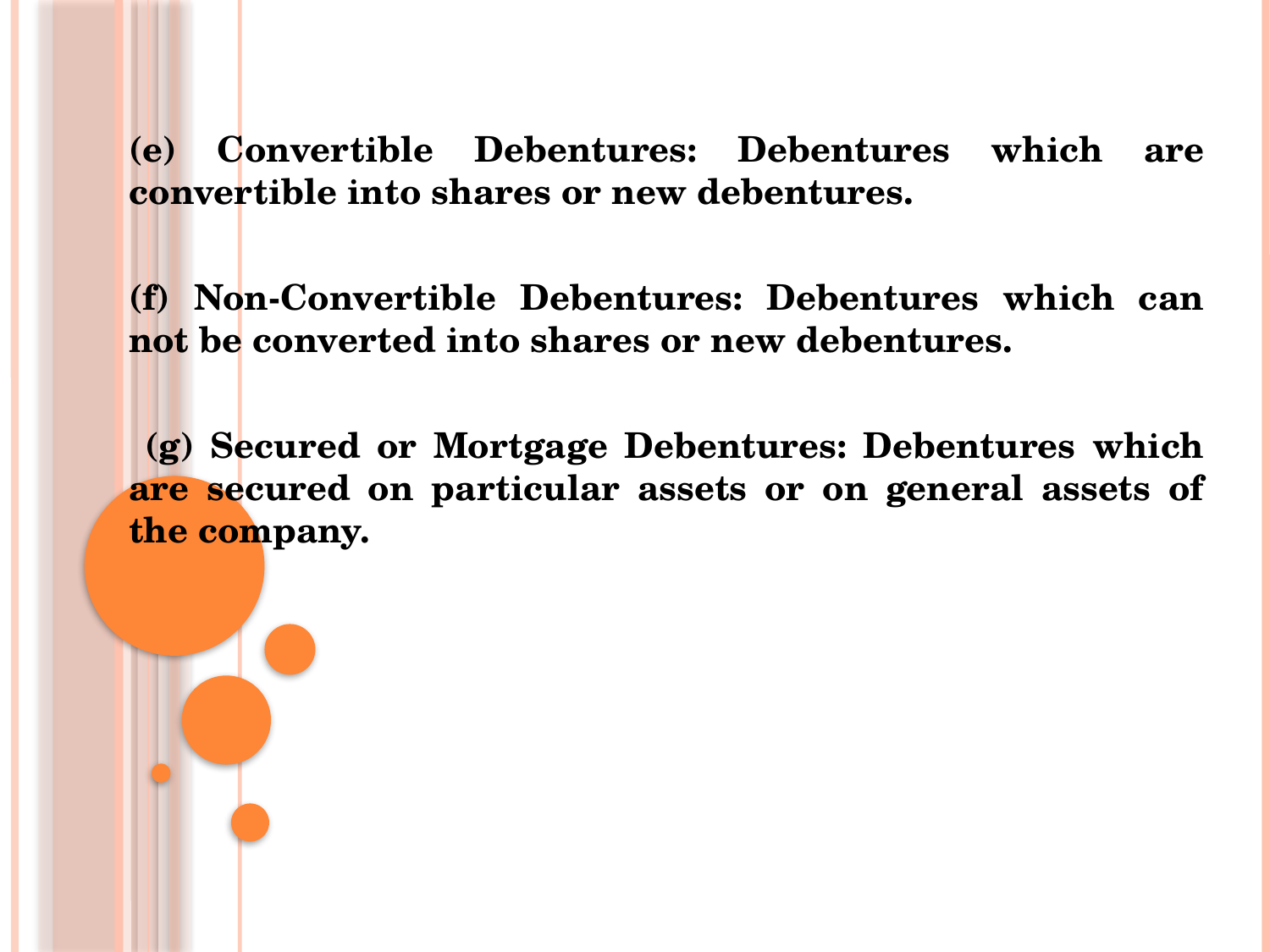

#

(e) Convertible Debentures: Debentures which are convertible into shares or new debentures.

(f) Non-Convertible Debentures: Debentures which can not be converted into shares or new debentures.

 (g) Secured or Mortgage Debentures: Debentures which are secured on particular assets or on general assets of the company.